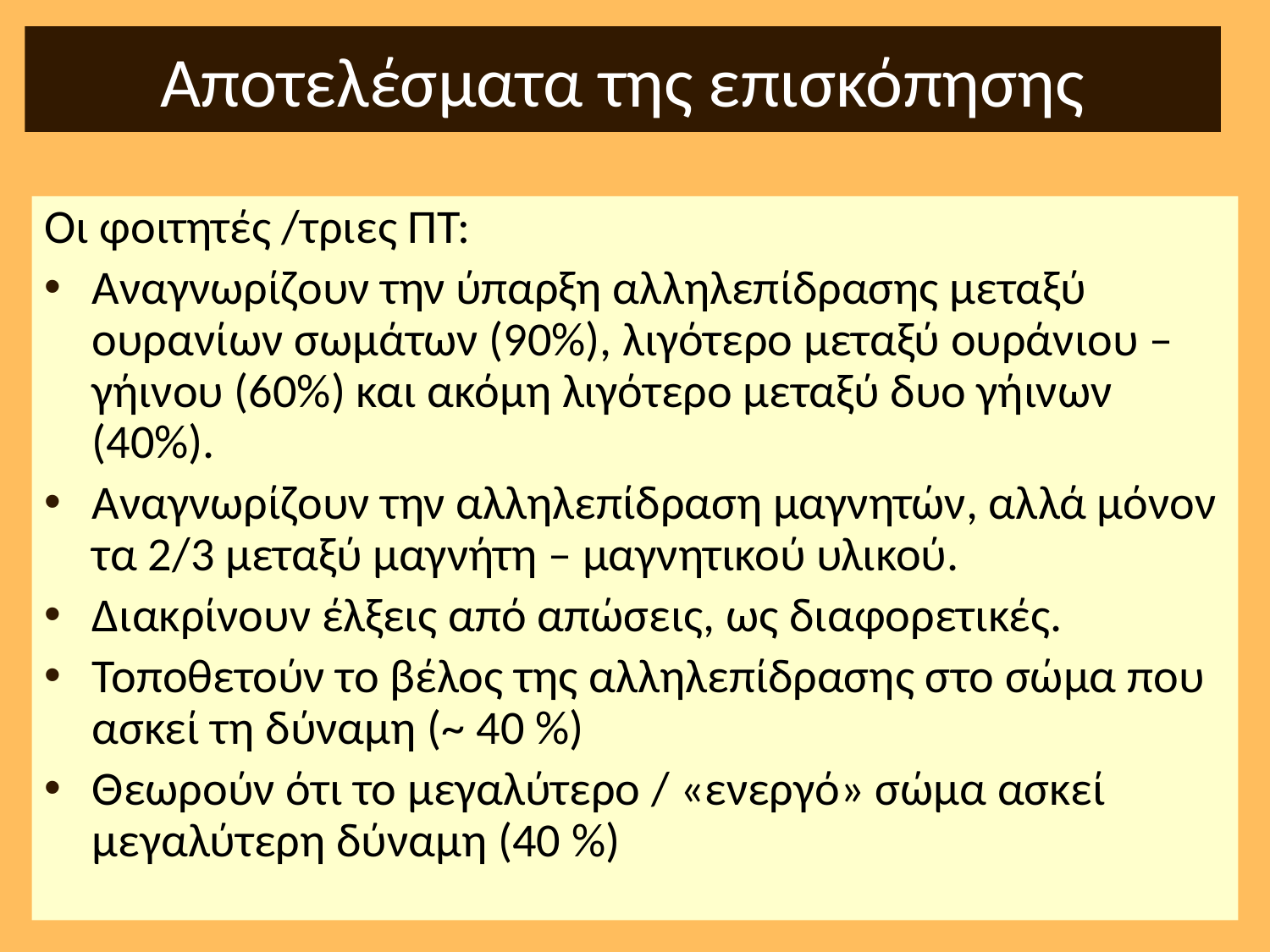

# Αποτελέσματα της επισκόπησης
Οι φοιτητές /τριες ΠΤ:
Αναγνωρίζουν την ύπαρξη αλληλεπίδρασης μεταξύ ουρανίων σωμάτων (90%), λιγότερο μεταξύ ουράνιου – γήινου (60%) και ακόμη λιγότερο μεταξύ δυο γήινων (40%).
Αναγνωρίζουν την αλληλεπίδραση μαγνητών, αλλά μόνον τα 2/3 μεταξύ μαγνήτη – μαγνητικού υλικού.
Διακρίνουν έλξεις από απώσεις, ως διαφορετικές.
Τοποθετούν το βέλος της αλληλεπίδρασης στο σώμα που ασκεί τη δύναμη (~ 40 %)
Θεωρούν ότι το μεγαλύτερο / «ενεργό» σώμα ασκεί μεγαλύτερη δύναμη (40 %)